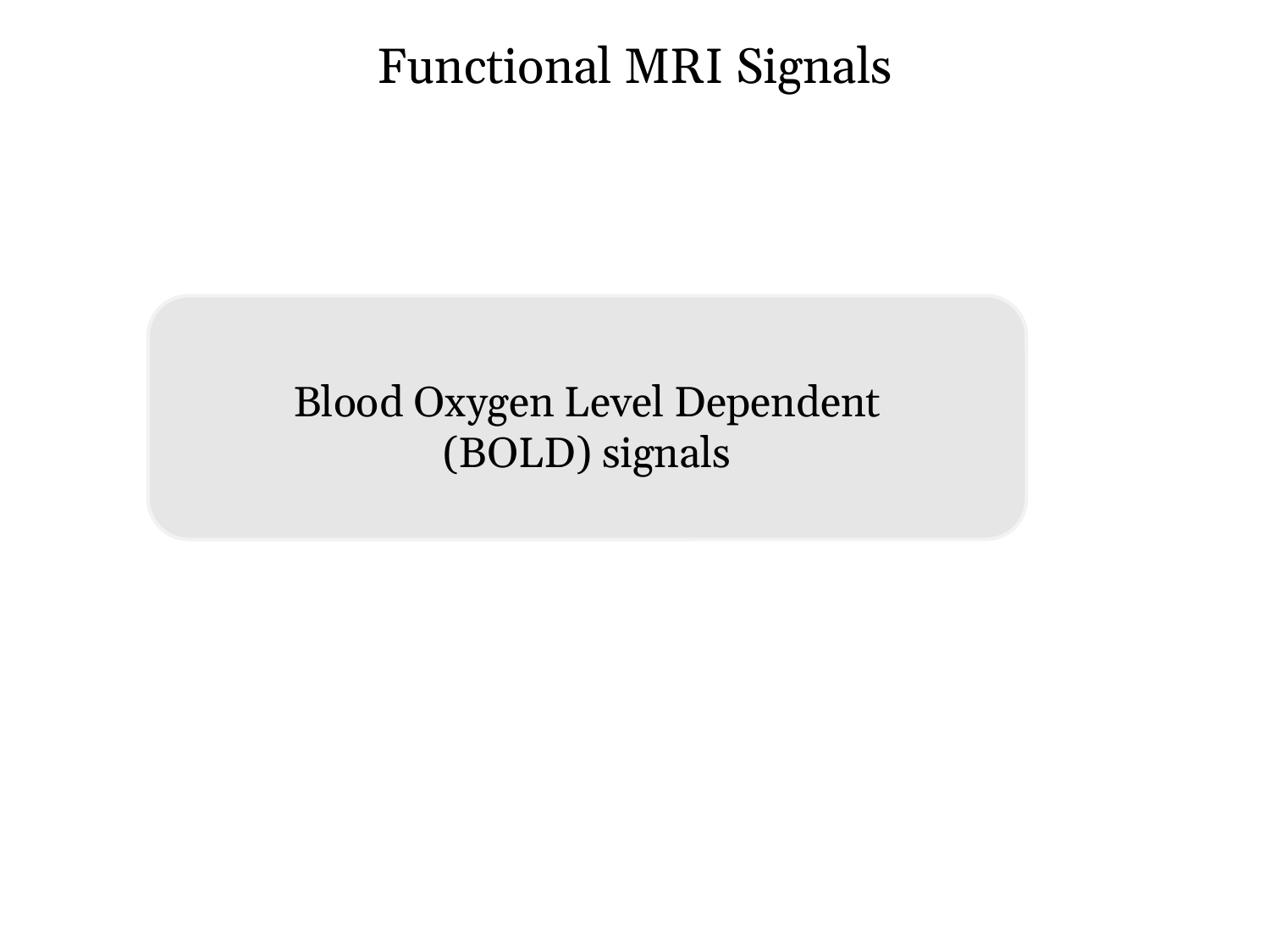

# Functional MRI Signals

Blood Oxygen Level Dependent (BOLD) signals